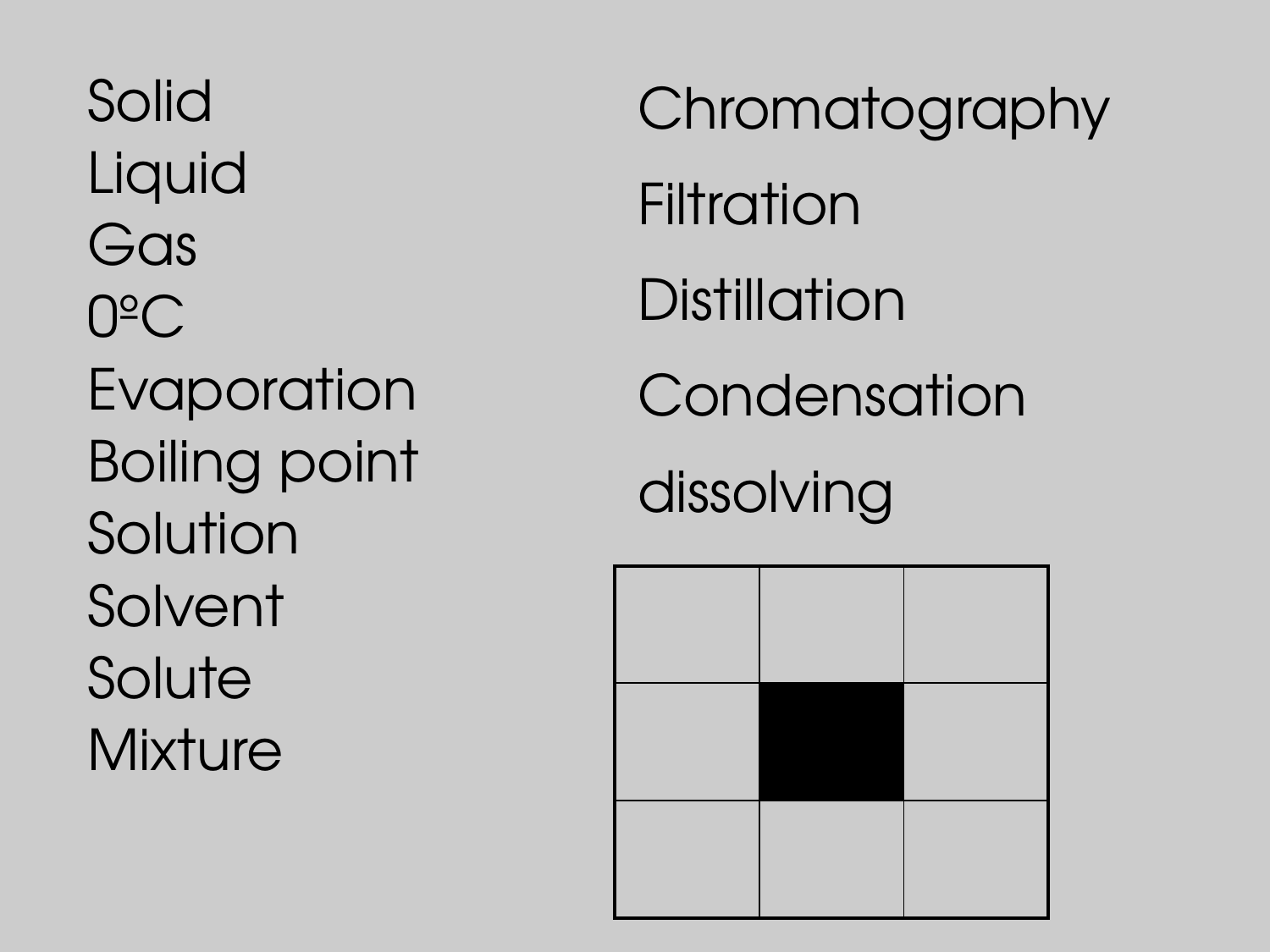

Solid
Liquid
Gas
0ºC
Evaporation
Boiling point
Solution
Solvent
Solute
Mixture
Chromatography
Filtration
Distillation
Condensation
dissolving
|  |  |  |
| --- | --- | --- |
|  |  |  |
|  |  |  |